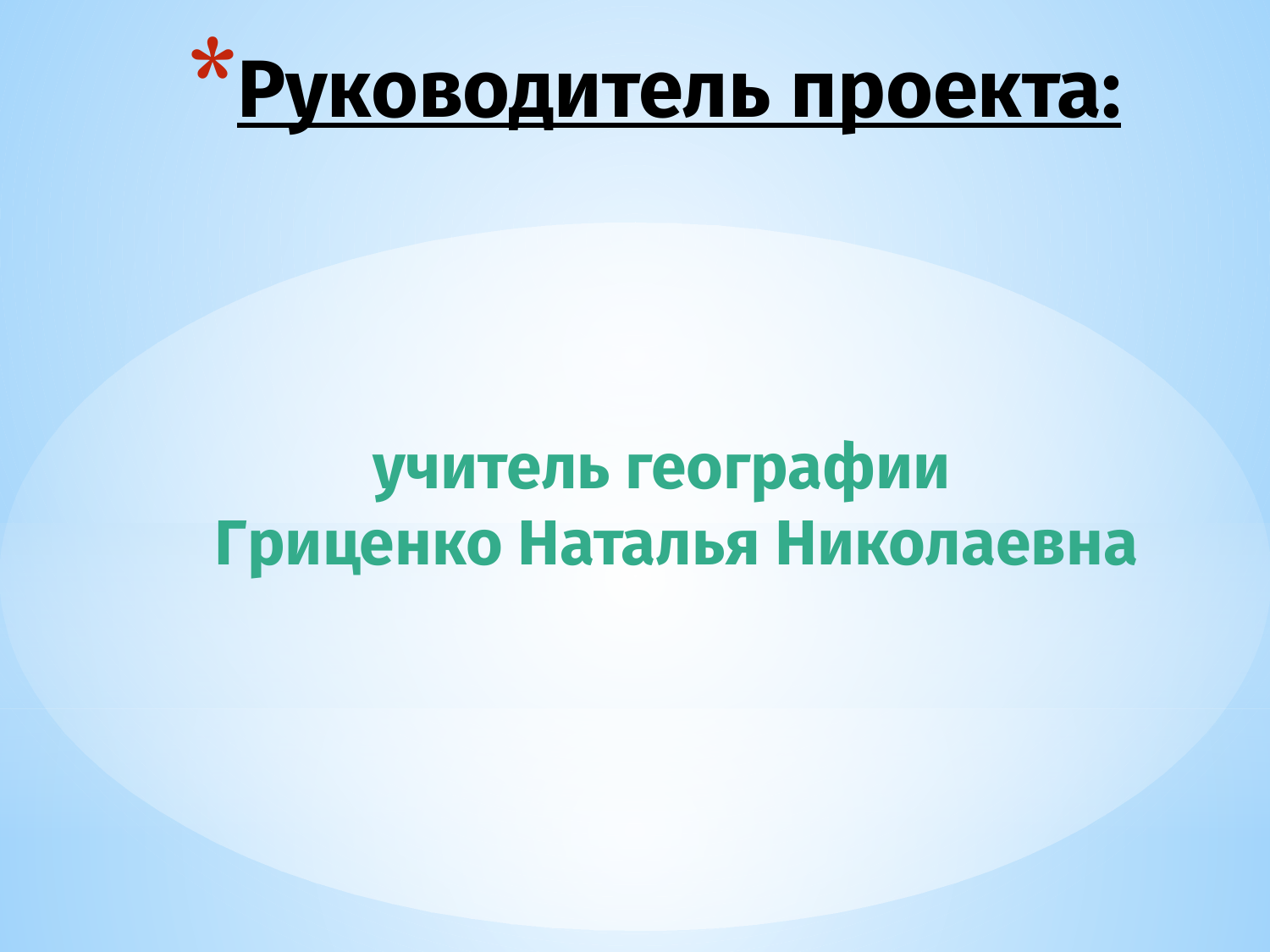

# Руководитель проекта: учитель географии Гриценко Наталья Николаевна